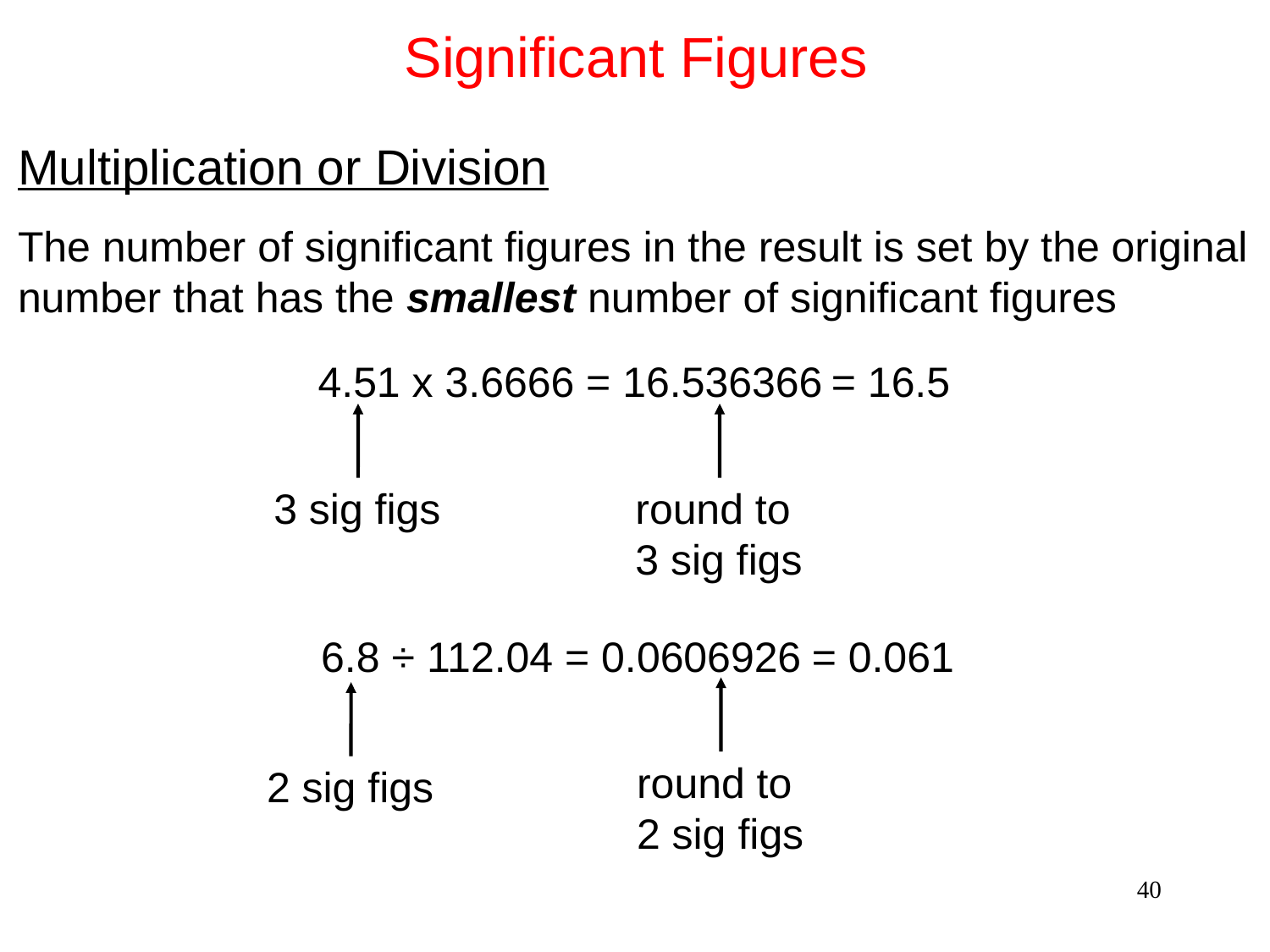

Significant Figures
Multiplication or Division
The number of significant figures in the result is set by the original number that has the smallest number of significant figures
4.51 x 3.6666 = 16.536366
= 16.5

3 sig figs

round to
3 sig figs
6.8 ÷ 112.04 = 0.0606926
= 0.061

round to
2 sig figs

2 sig figs
40